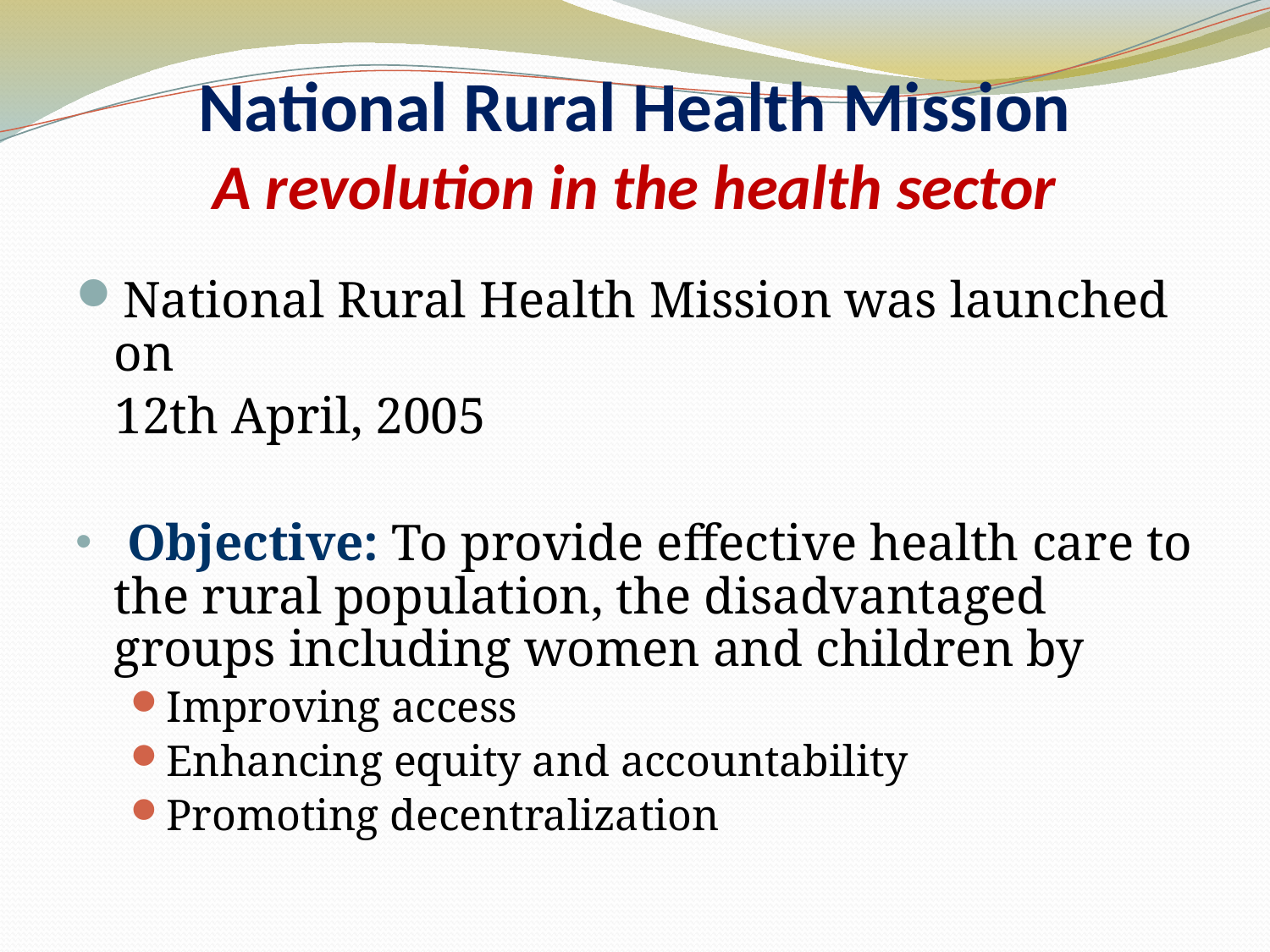

# National Rural Health Mission A revolution in the health sector
National Rural Health Mission was launched on
   12th April, 2005

 Objective: To provide effective health care to the rural population, the disadvantaged groups including women and children by
Improving access
Enhancing equity and accountability
Promoting decentralization